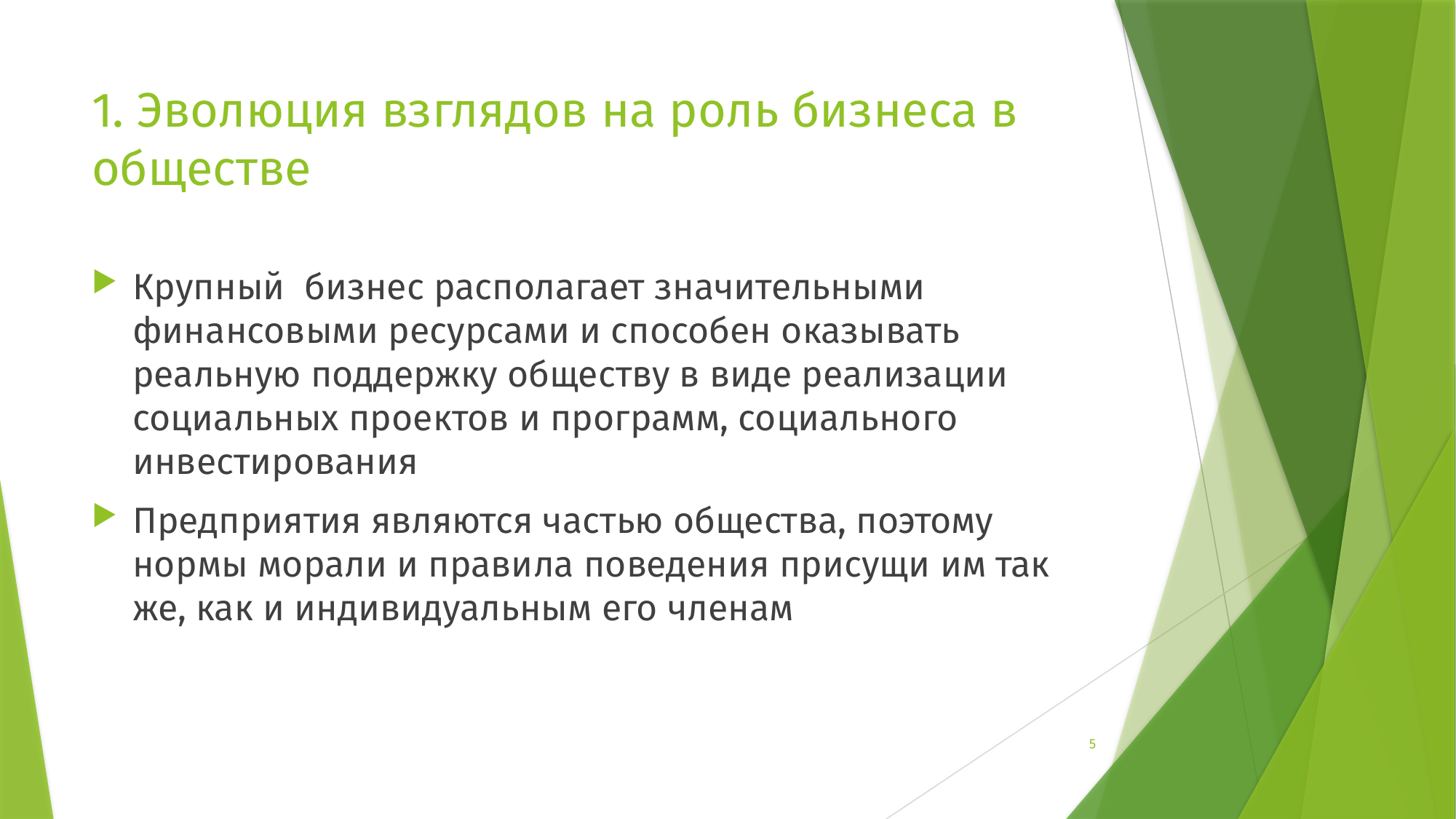

# 1. Эволюция взглядов на роль бизнеса в обществе
Крупный  бизнес располагает значительными финансовыми ресурсами и способен оказывать реальную поддержку обществу в виде реализации социальных проектов и программ, социального инвестирования
Предприятия являются частью общества, поэтому нормы морали и правила поведения присущи им так же, как и индивидуальным его членам
5